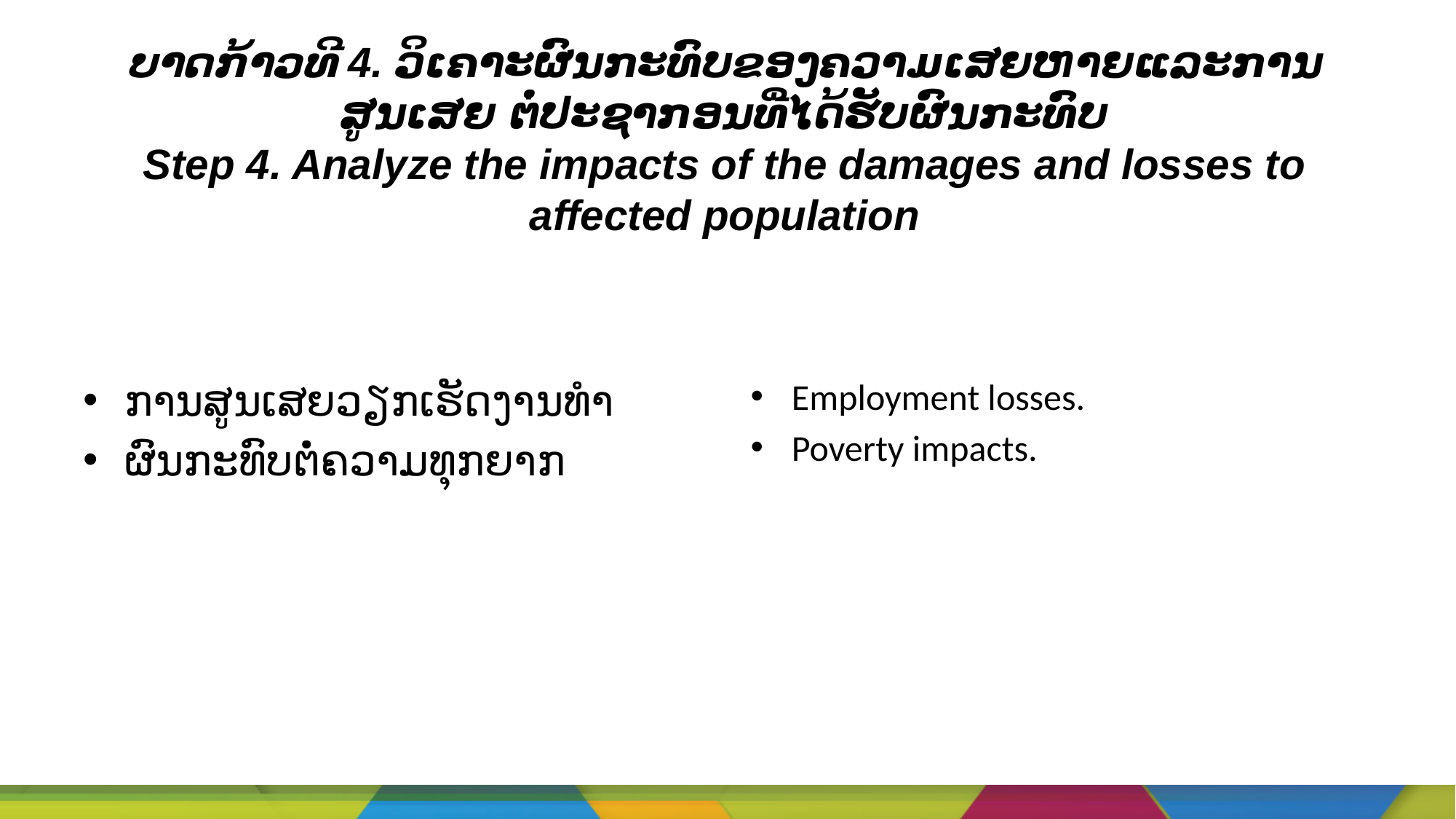

# ບາດກ້າວທີ 4. ວິເຄາະຜົນກະທົບຂອງຄວາມເສຍຫາຍແລະການສູນເສຍ ຕໍ່ປະຊາກອນທີ່​ໄດ້​ຮັບ​ຜົນ​ກະທົບ Step 4. Analyze the impacts of the damages and losses to affected population
ການສູນເສຍວຽກເຮັດງານທຳ
ຜົນກະທົບຕໍ່ຄວາມທຸກຍາກ
Employment losses.
Poverty impacts.